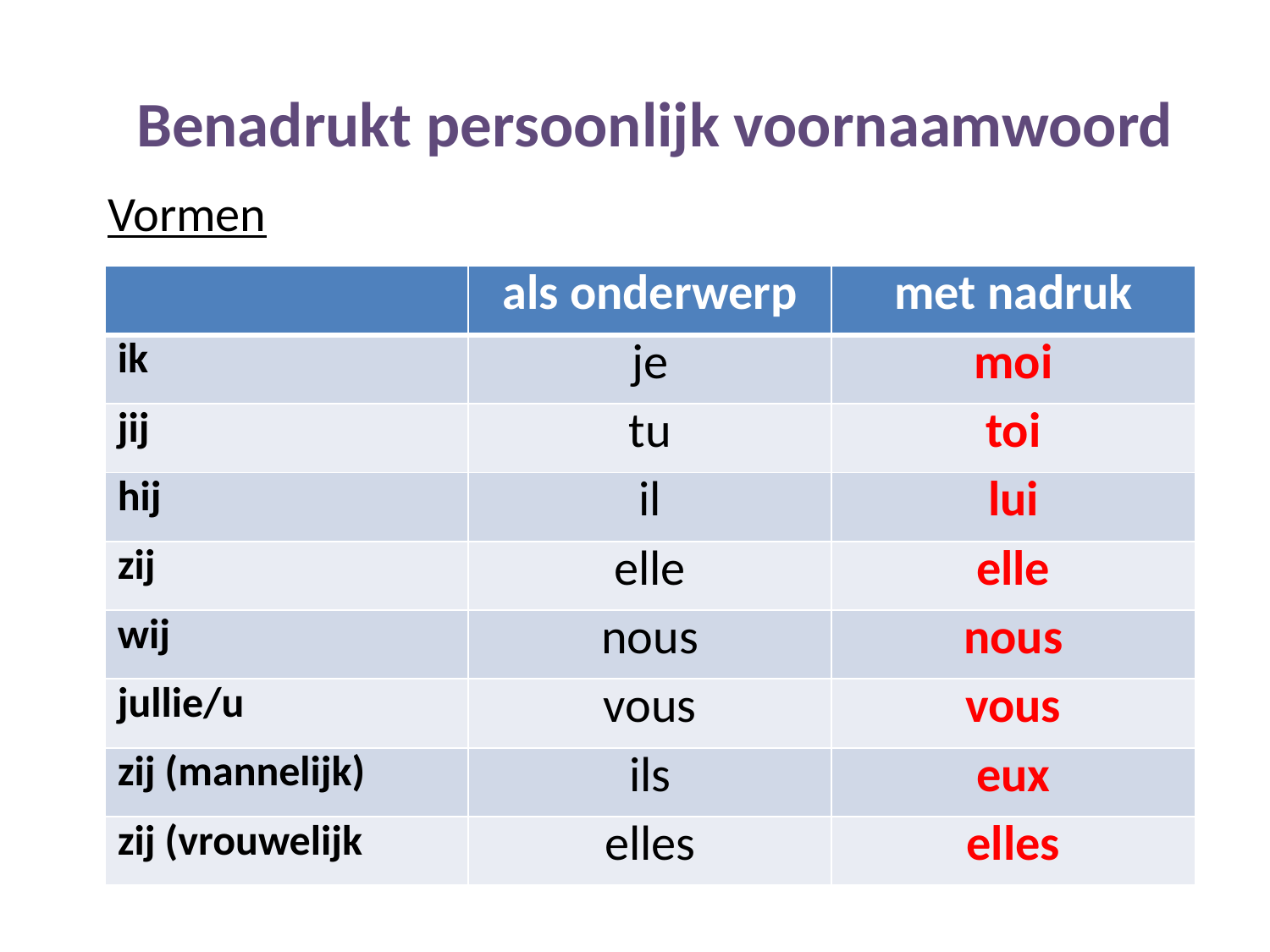

# Benadrukt persoonlijk voornaamwoord
Vormen

|  | als onderwerp | met nadruk |
| --- | --- | --- |
| ik | je | moi |
| jij | tu | toi |
| hij | il | lui |
| zij | elle | elle |
| wij | nous | nous |
| jullie/u | vous | vous |
| zij (mannelijk) | ils | eux |
| zij (vrouwelijk | elles | elles |